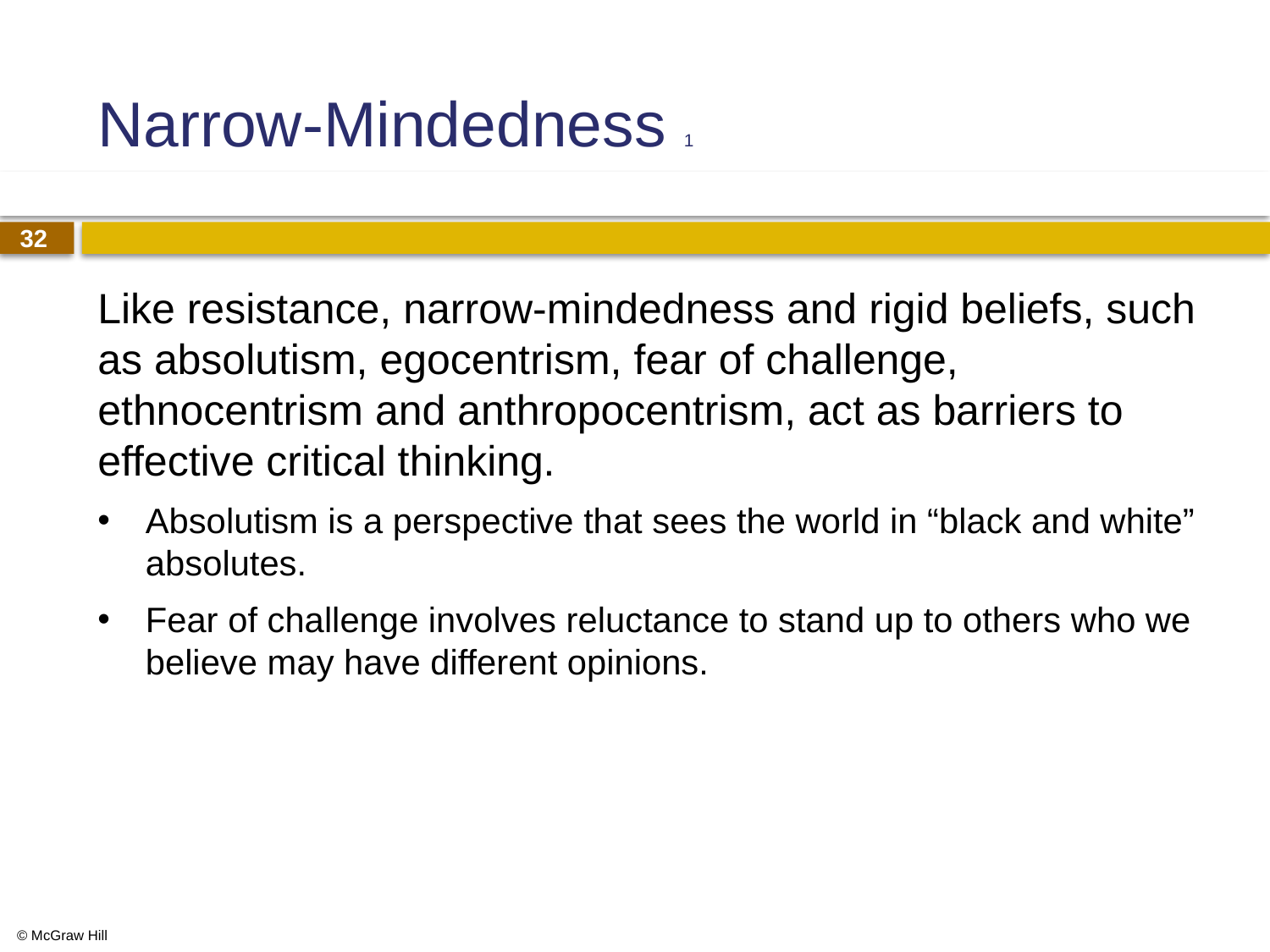

# Narrow-Mindedness 1
Like resistance, narrow-mindedness and rigid beliefs, such as absolutism, egocentrism, fear of challenge, ethnocentrism and anthropocentrism, act as barriers to effective critical thinking.
Absolutism is a perspective that sees the world in “black and white” absolutes.
Fear of challenge involves reluctance to stand up to others who we believe may have different opinions.